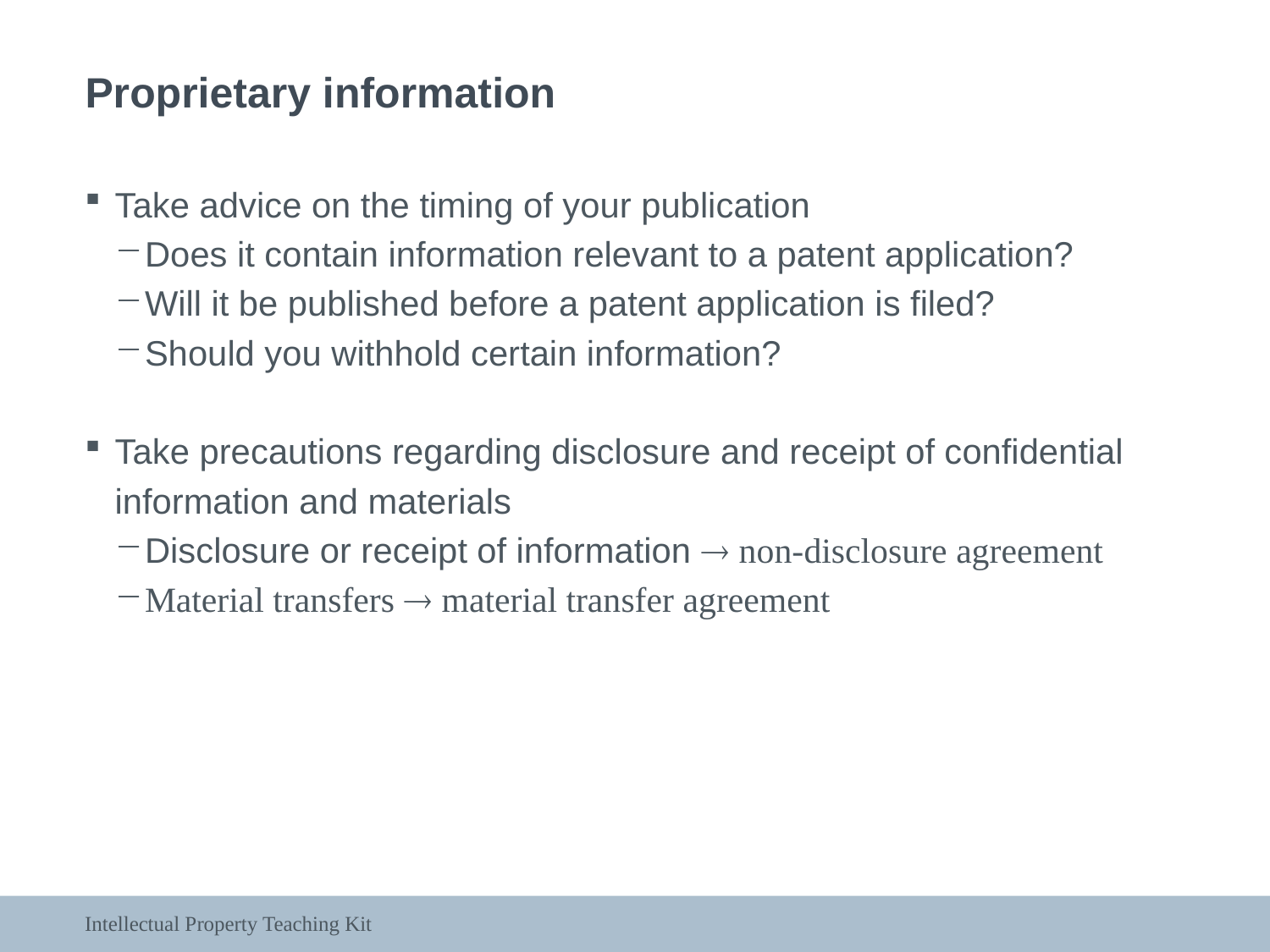

Proprietary information
Take advice on the timing of your publication
Does it contain information relevant to a patent application?
Will it be published before a patent application is filed?
Should you withhold certain information?

Take precautions regarding disclosure and receipt of confidential information and materials
Disclosure or receipt of information → non-disclosure agreement
Material transfers → material transfer agreement

Intellectual Property Teaching Kit